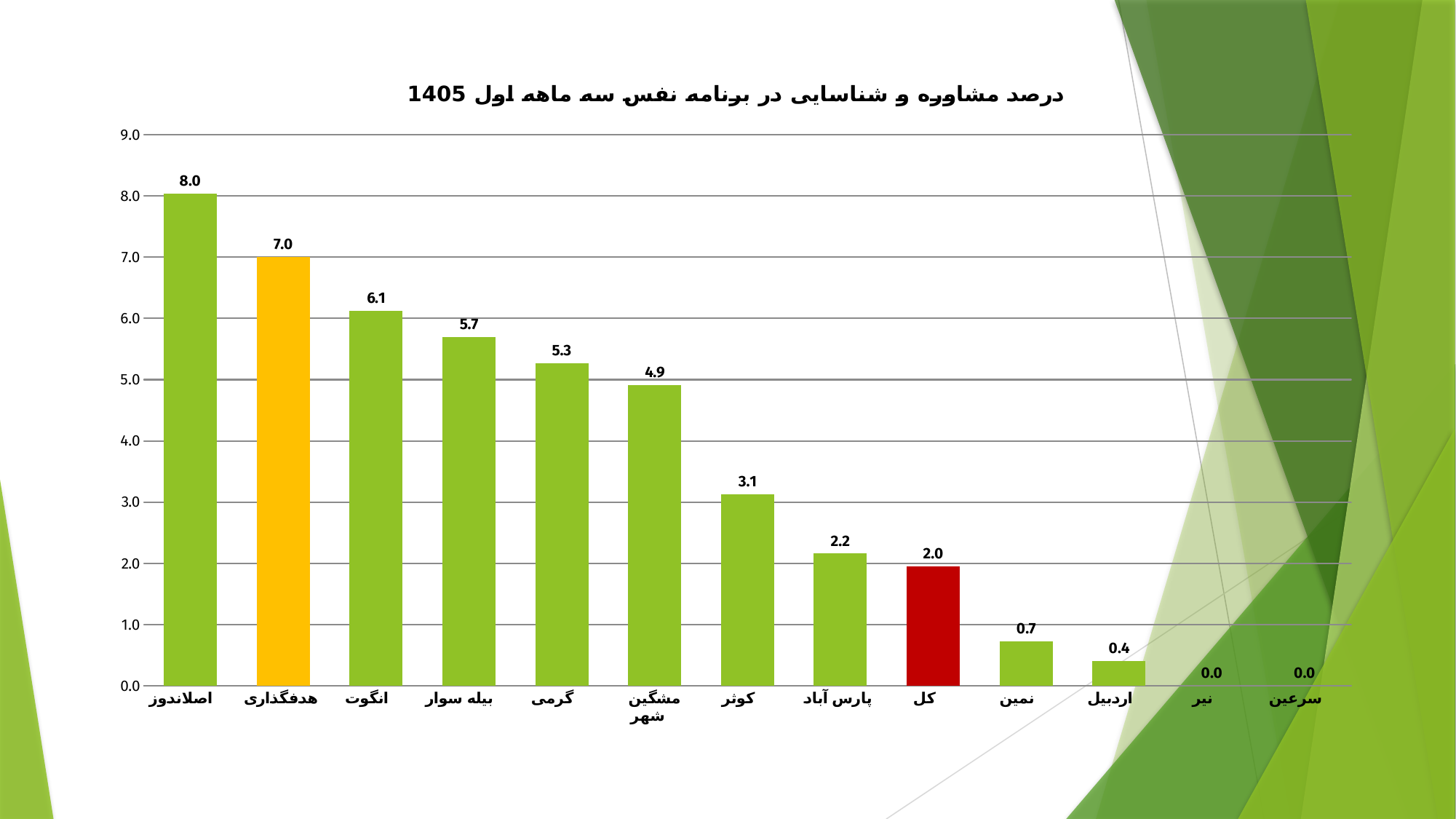

### Chart: درصد مشاوره و شناسایی در برنامه نفس سه ماهه اول 1405

| Category | درص مشاوره و شناسایی در برنامه نفس سه ماهه اول 1405 |
|---|---|
| اصلاندوز     | 8.035714285714286 |
| هدفگذاری  | 7.0 |
| انگوت     | 6.1224489795918355 |
| بیله سوار     | 5.691056910569105 |
| گرمی     | 5.263157894736842 |
| مشگین شهر    | 4.904632152588556 |
| کوثر     | 3.125 |
| پارس آباد  | 2.159827213822894 |
| کل     | 1.953488372093024 |
| نمین     | 0.7299270072992718 |
| اردبیل     | 0.40721349621873176 |
| نیر     | 0.0 |
| سرعین     | 0.0 |
#